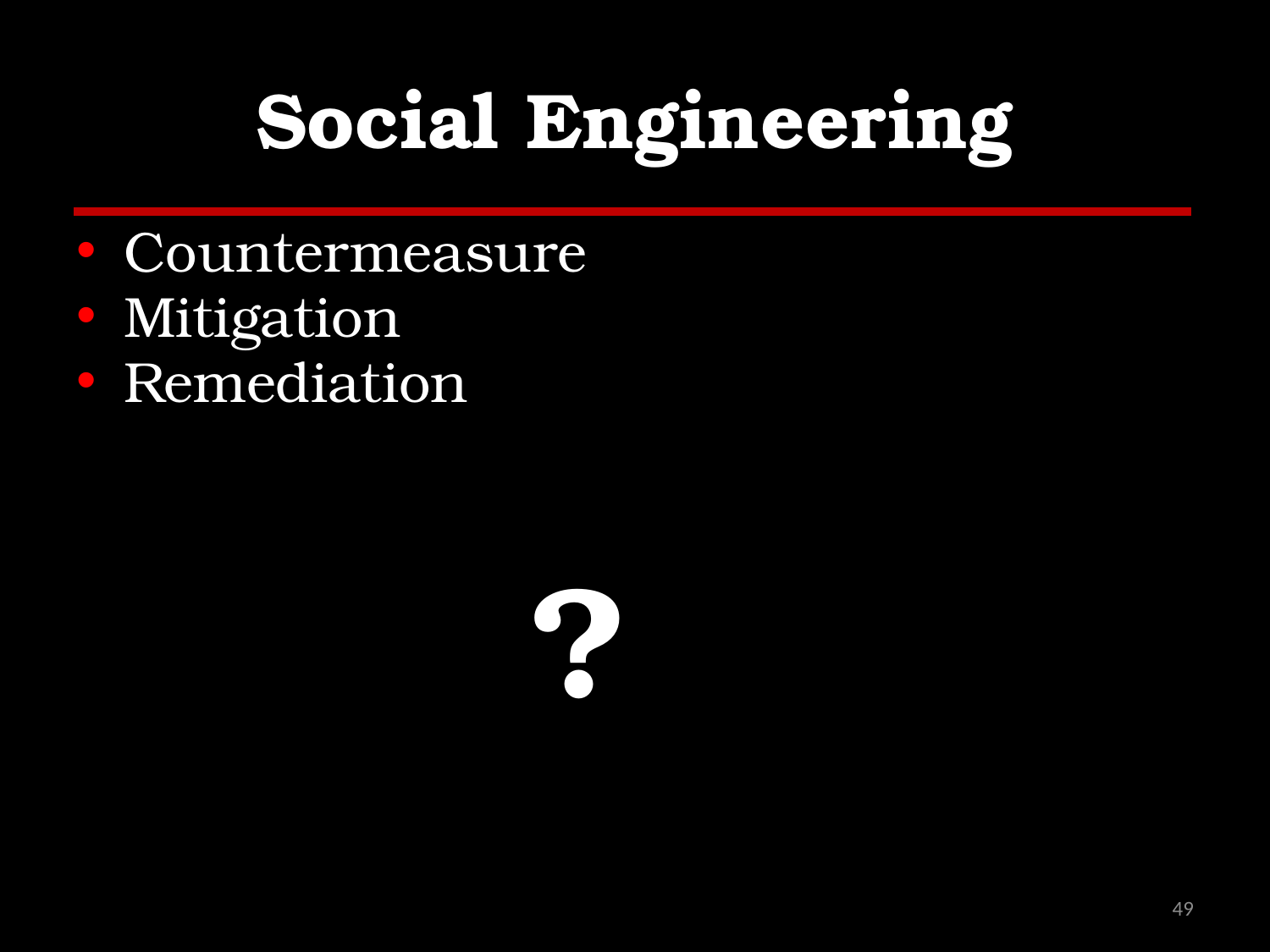

# Social Engineering
Countermeasure
Mitigation
Remediation
?
49